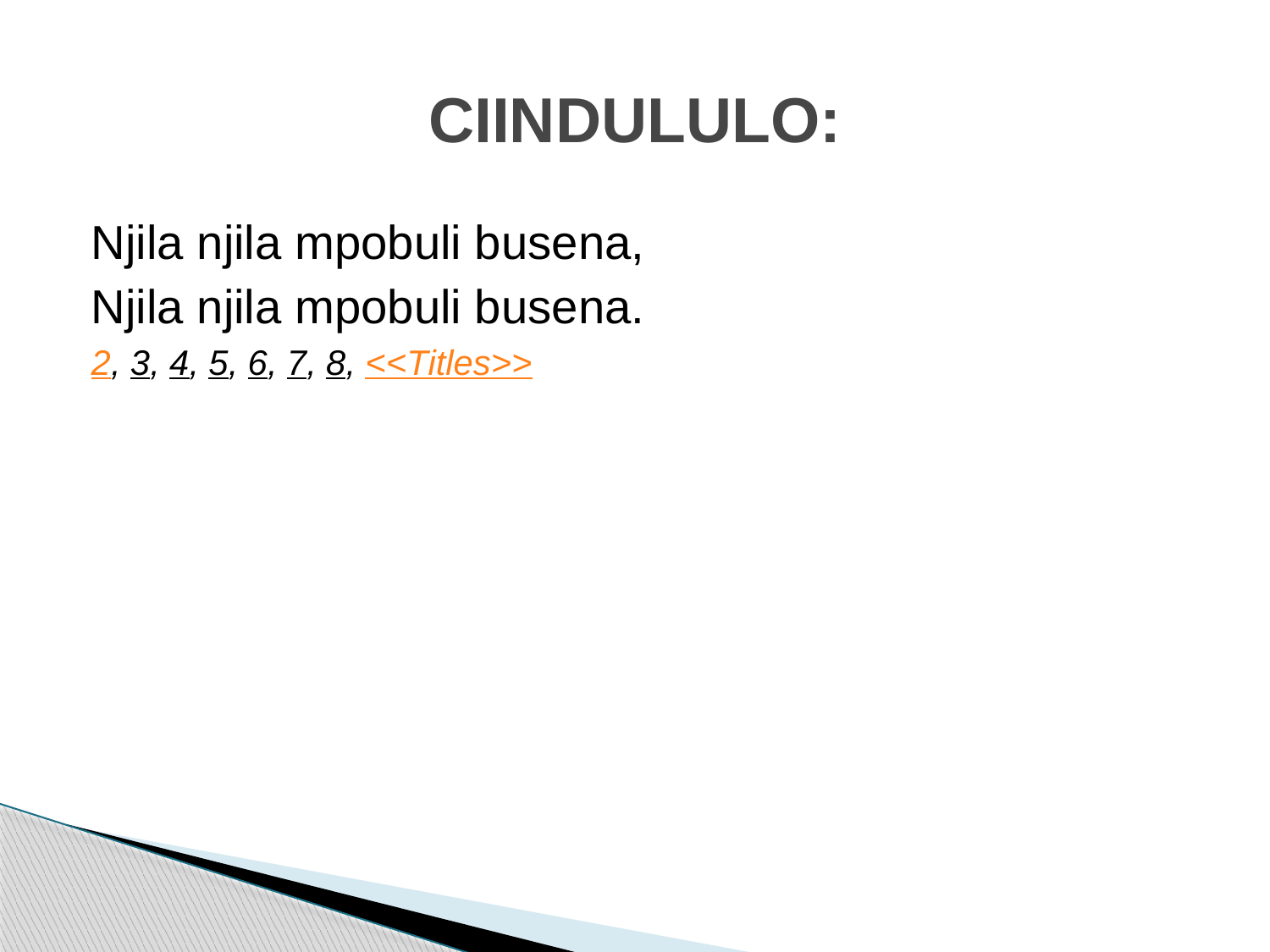

# CIINDULULO:
Njila njila mpobuli busena,
Njila njila mpobuli busena.
2, 3, 4, 5, 6, 7, 8, <<Titles>>